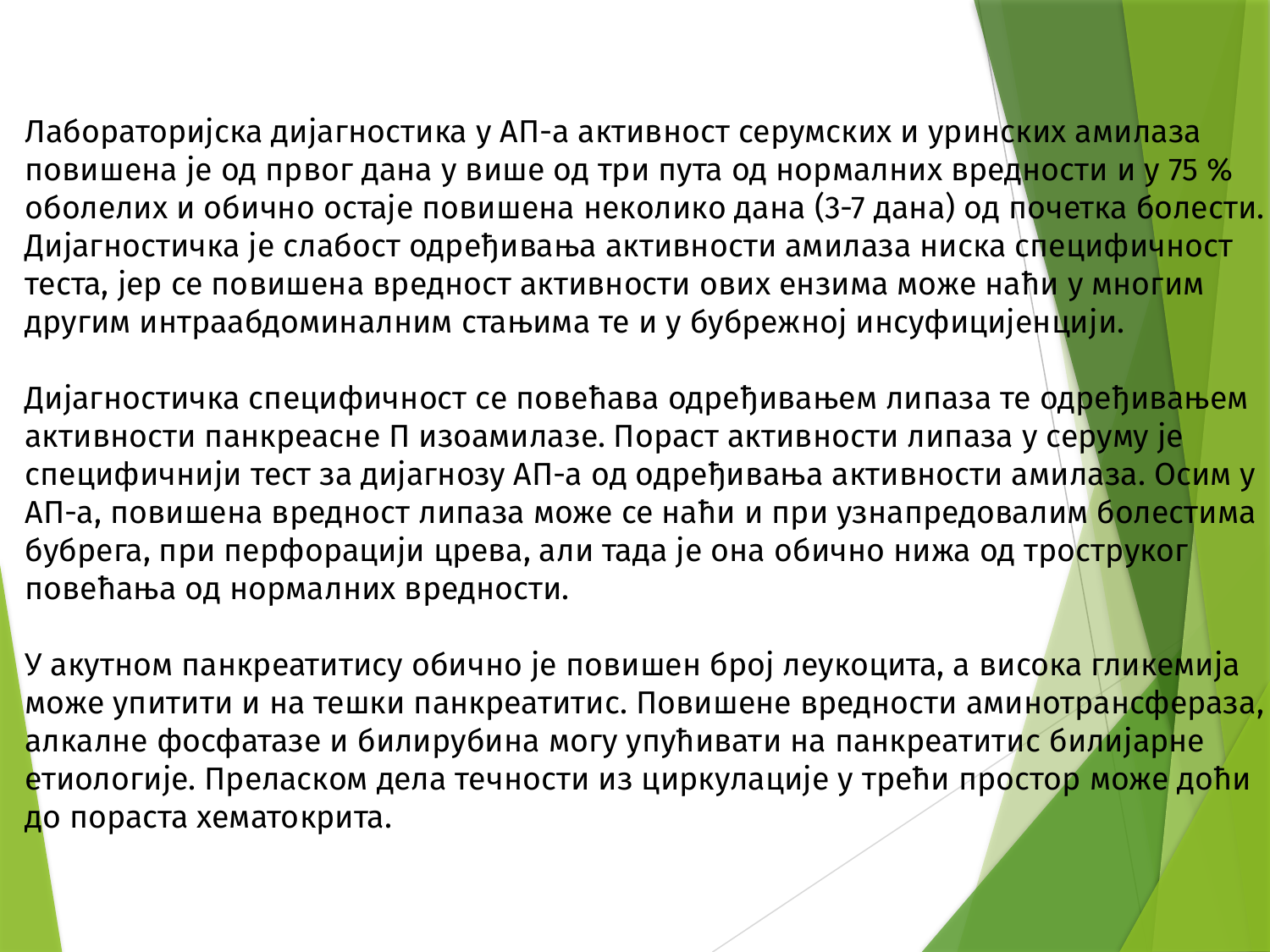

Лабораторијска дијагностика у АП-а активност серумских и уринских амилаза повишена је од првог дана у више од три пута од нормалних вредности и у 75 % оболелих и обично остаје повишена неколико дана (3-7 дана) од почетка болести. Дијагностичка је слабост одређивања активности амилаза ниска специфичност теста, јер се повишена вредност активности ових ензима може наћи у многим другим интраабдоминалним стањима те и у бубрежној инсуфицијенцији.

Дијагностичка специфичност се повећава одређивањем липаза те одређивањем активности панкреасне П изоамилазе. Пораст активности липаза у серуму је специфичнији тест за дијагнозу АП-а од одређивања активности амилаза. Осим у АП-а, повишена вредност липаза може се наћи и при узнапредовалим болестима бубрега, при перфорацији црева, али тада је она обично нижа од троструког
повећања од нормалних вредности.

У акутном панкреатитису обично је повишен број леукоцита, а висока гликемија може упитити и на тешки панкреатитис. Повишене вредности аминотрансфераза,
алкалне фосфатазе и билирубина могу упућивати на панкреатитис билијарне етиологије. Преласком дела течности из циркулације у трећи простор може доћи до пораста хематокрита.